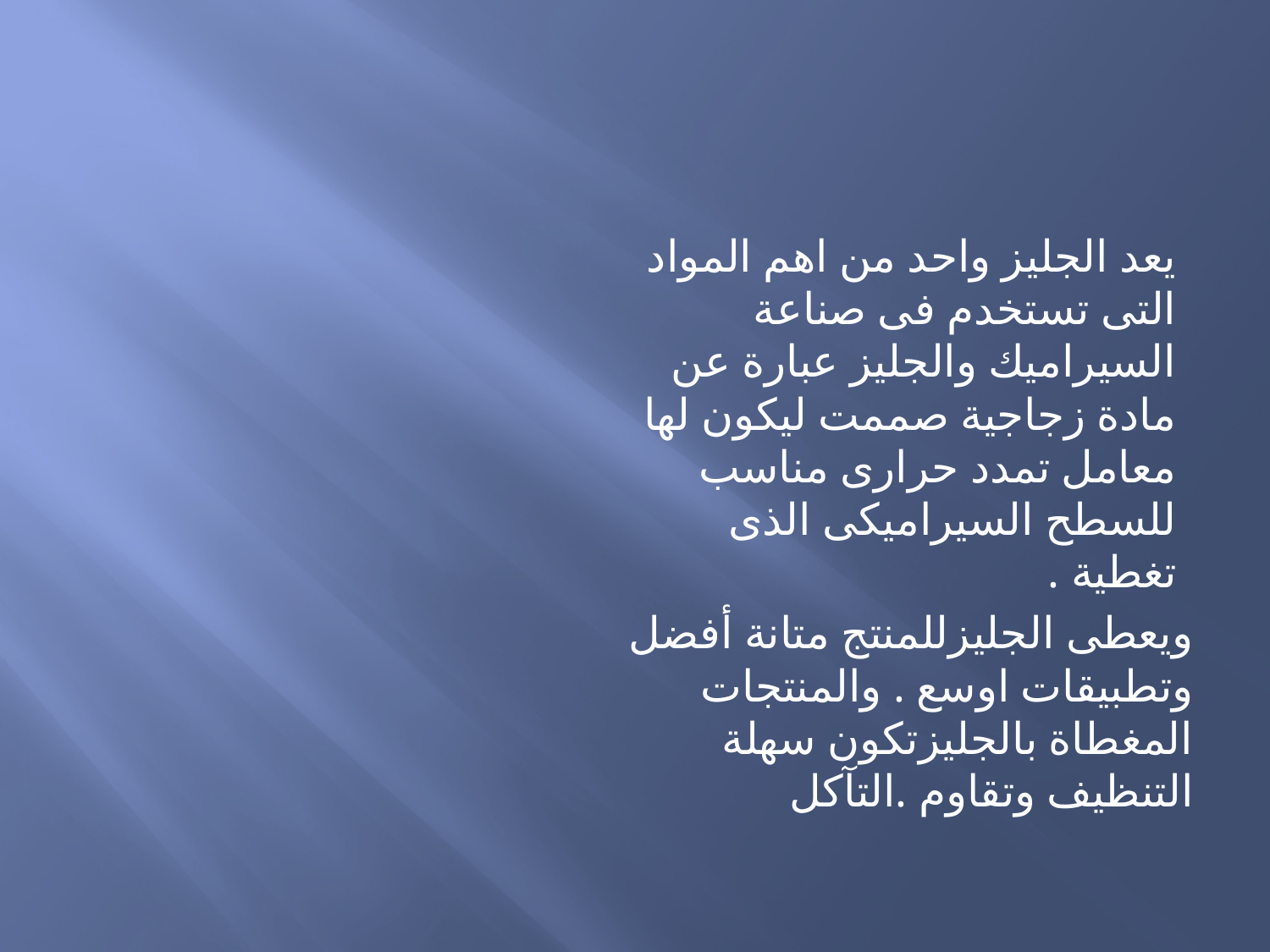

#
يعد الجليز واحد من اهم المواد التى تستخدم فى صناعة السيراميك والجليز عبارة عن مادة زجاجية صممت ليكون لها معامل تمدد حرارى مناسب للسطح السيراميكى الذى تغطية .
ويعطى الجليزللمنتج متانة أفضل وتطبيقات اوسع . والمنتجات المغطاة بالجليزتكون سهلة التنظيف وتقاوم .التآكل